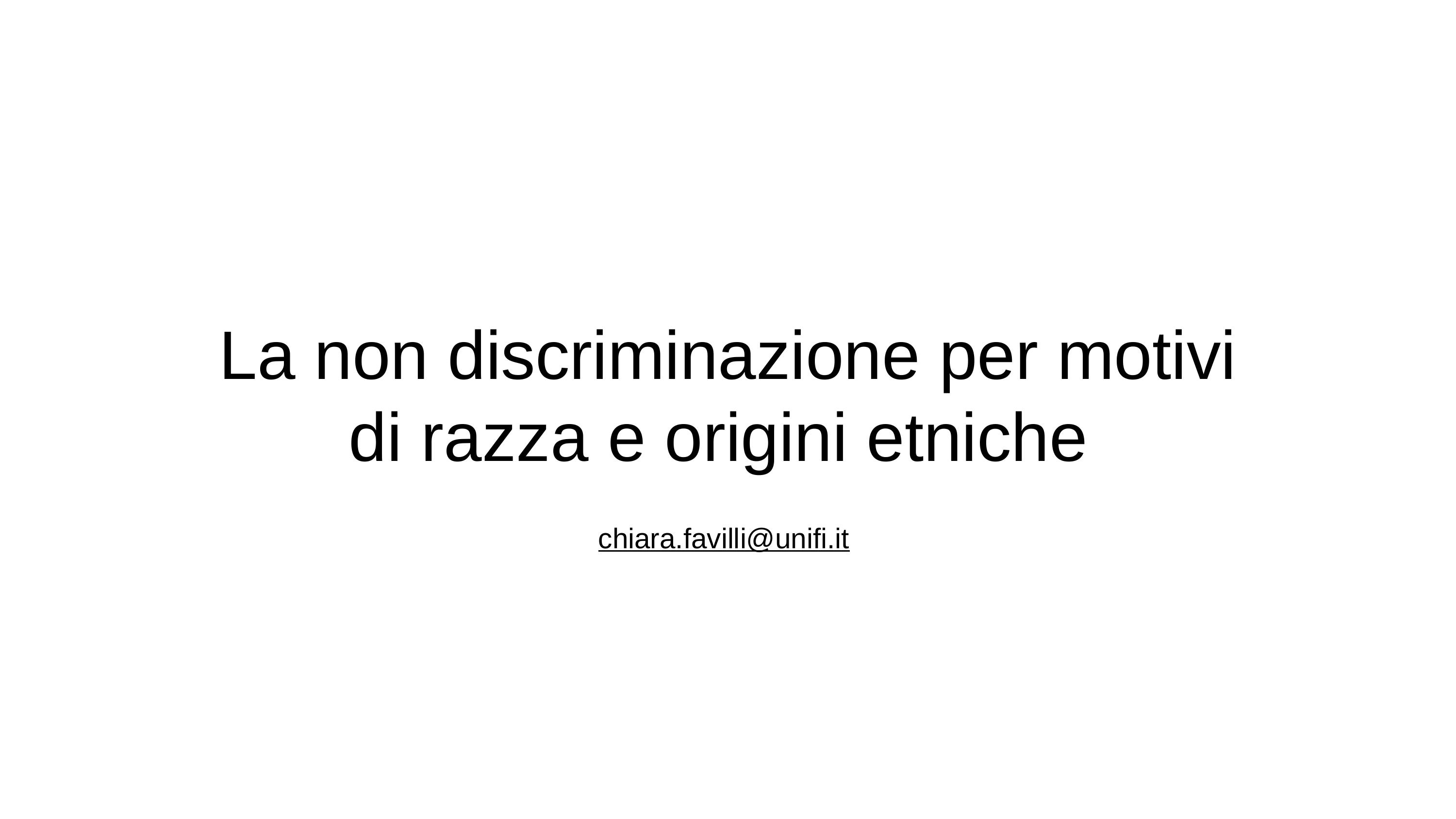

La non discriminazione per motivi di razza e origini etniche

chiara.favilli@unifi.it